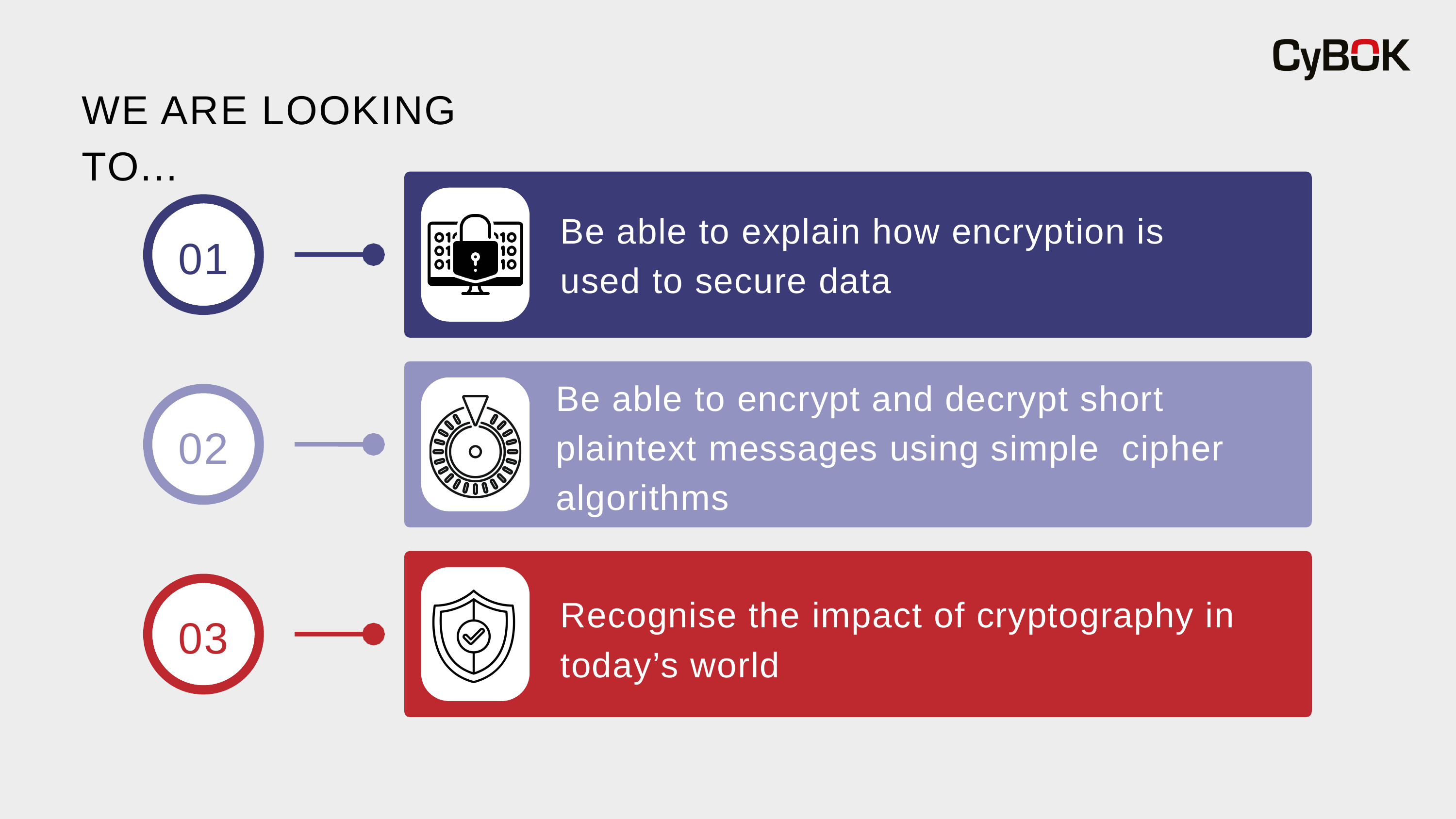

WE ARE LOOKING TO...

Be able to explain how encryption is used to secure data

01

Be able to encrypt and decrypt short plaintext messages using simple  cipher algorithms

02

Recognise the impact of cryptography in today’s world

03